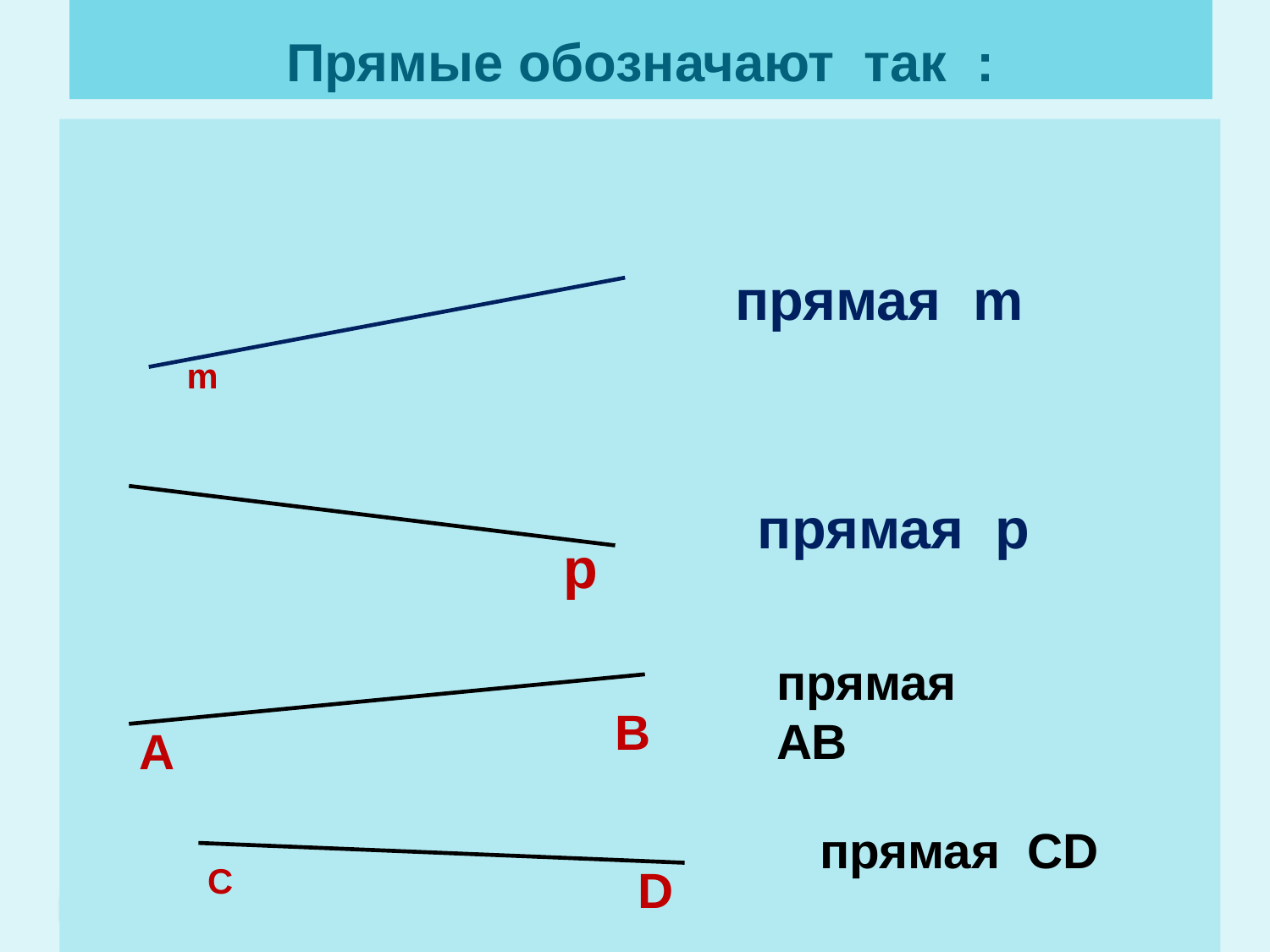

# Прямые обозначают  так  :

прямая  m
m
прямая  р
р
прямая   АВ
В
А
прямая  CD
С
D